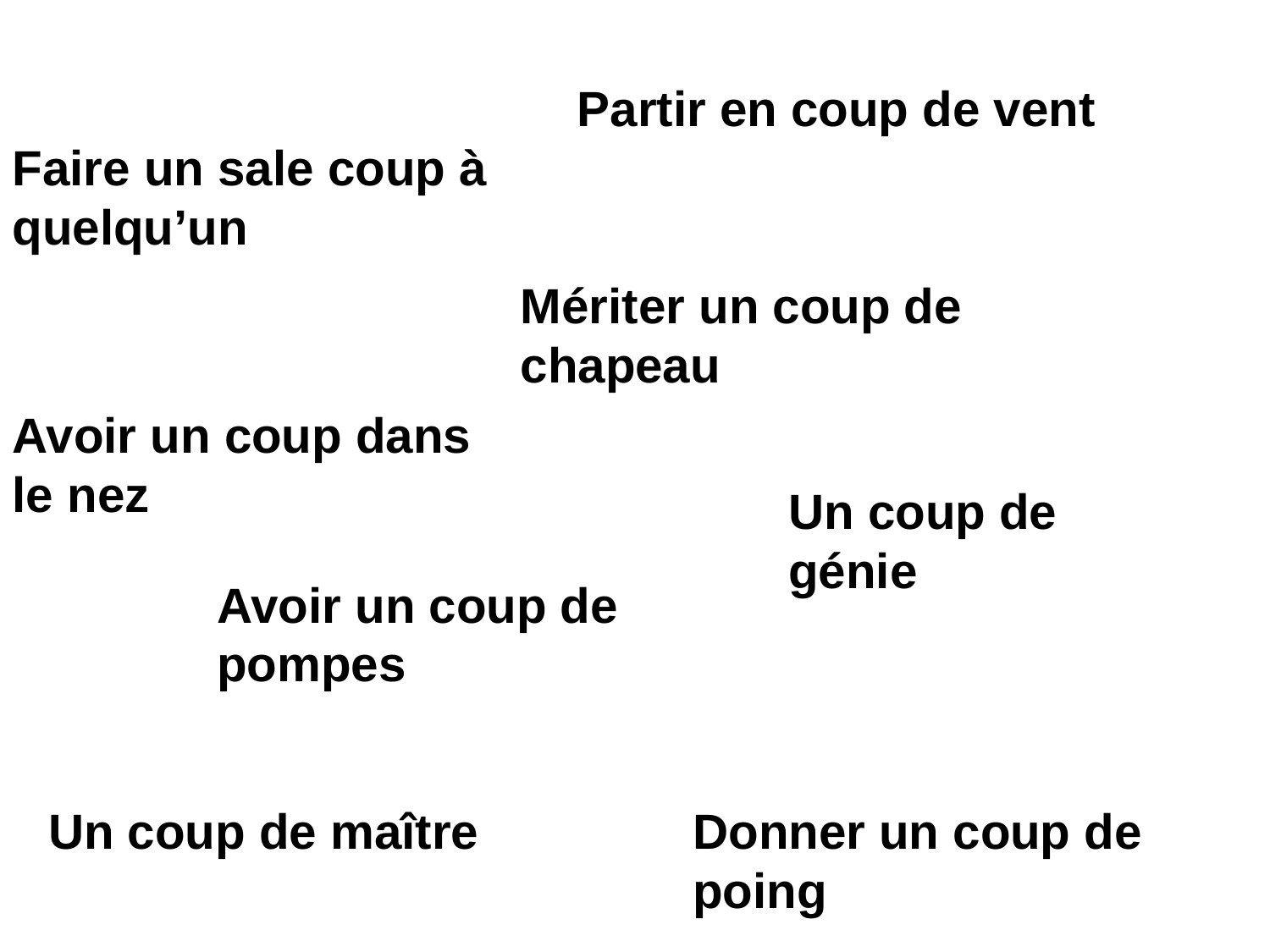

Partir en coup de vent
Faire un sale coup à quelqu’un
Mériter un coup de chapeau
Avoir un coup dans le nez
Un coup de génie
Avoir un coup de pompes
Un coup de maître
Donner un coup de poing